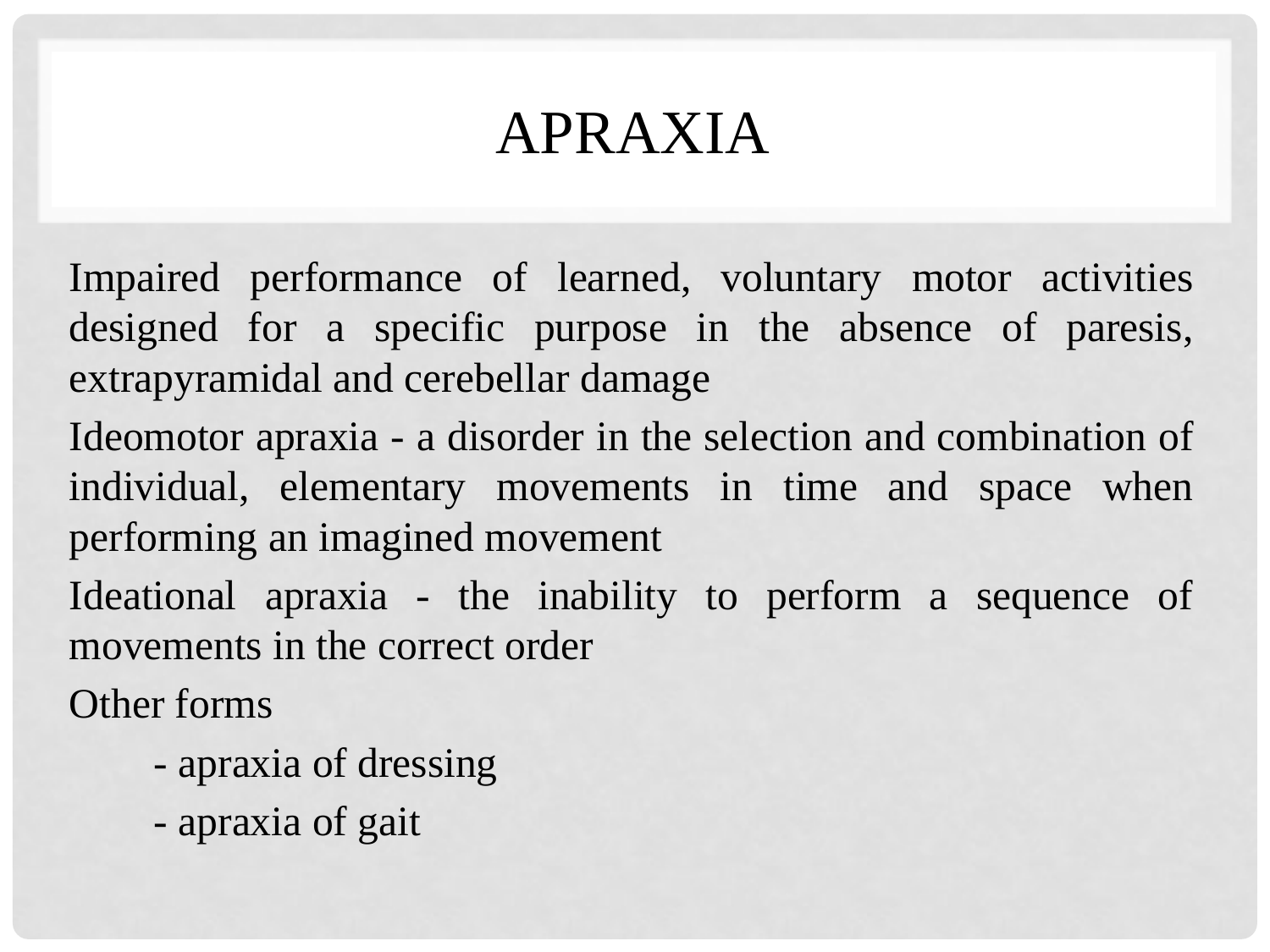

# apraxia
Impaired performance of learned, voluntary motor activities designed for a specific purpose in the absence of paresis, extrapyramidal and cerebellar damage
Ideomotor apraxia - a disorder in the selection and combination of individual, elementary movements in time and space when performing an imagined movement
Ideational apraxia - the inability to perform a sequence of movements in the correct order
Other forms
        - apraxia of dressing
        - apraxia of gait